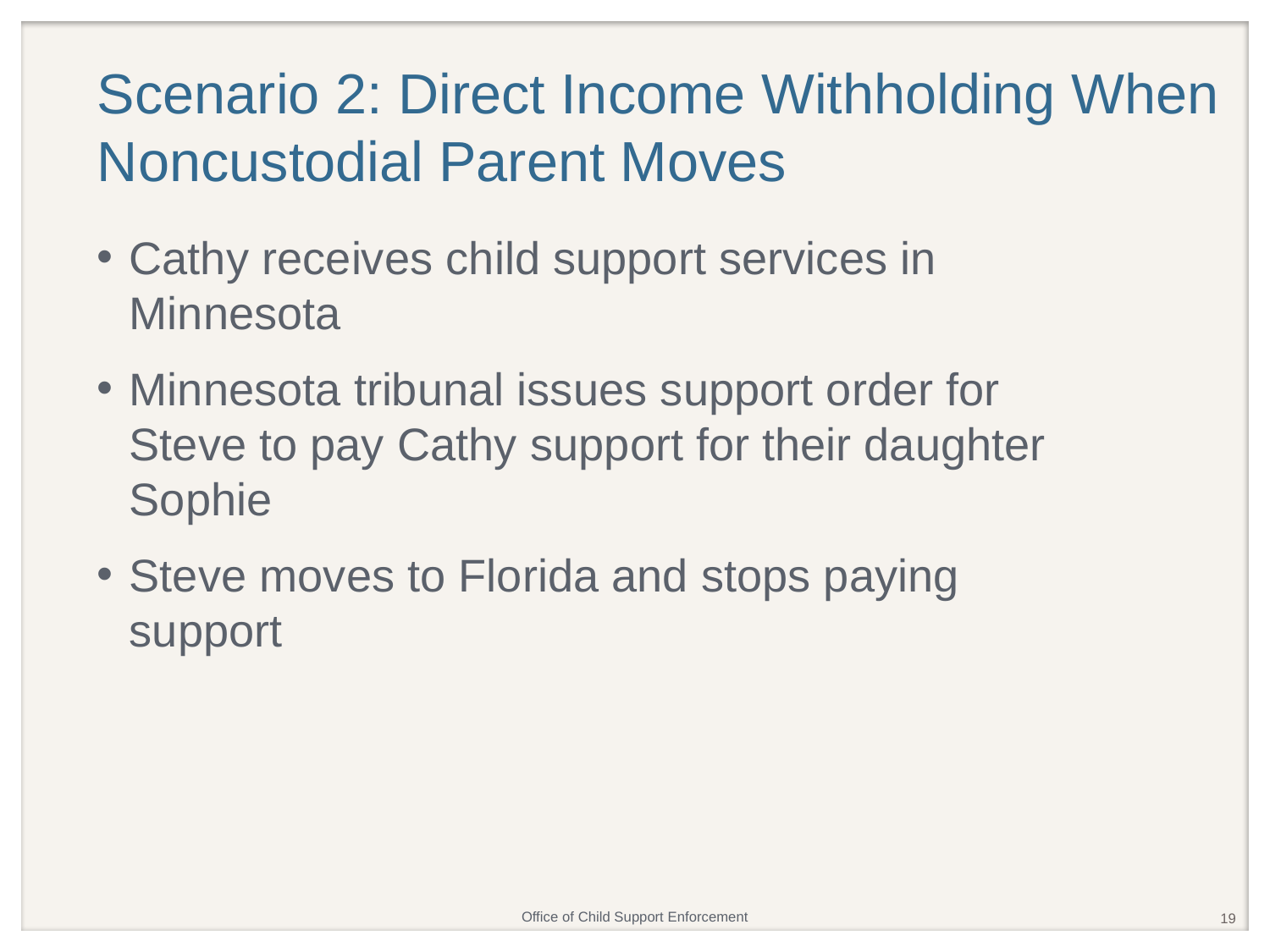

# Scenario 2: Direct Income Withholding When Noncustodial Parent Moves
Cathy receives child support services in Minnesota
Minnesota tribunal issues support order for Steve to pay Cathy support for their daughter Sophie
Steve moves to Florida and stops paying support
19